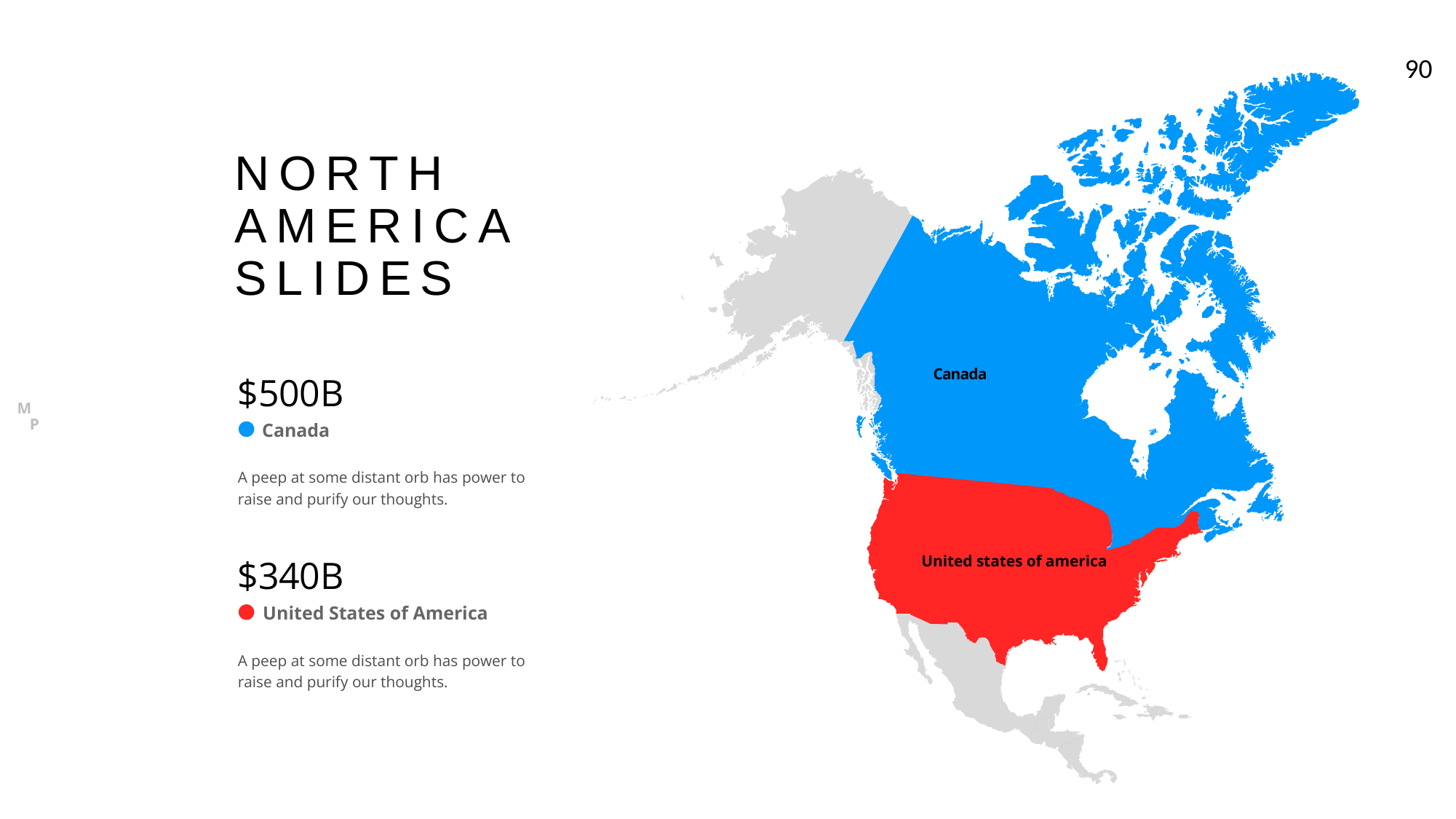

90

MAPS
# NORTH AMERICA SLIDES

$500B
C a n a d a
Canada

A peep at some distant orb has power to raise and purify our thoughts.

$340B
United states of america
United States of America

A peep at some distant orb has power to raise and purify our thoughts.